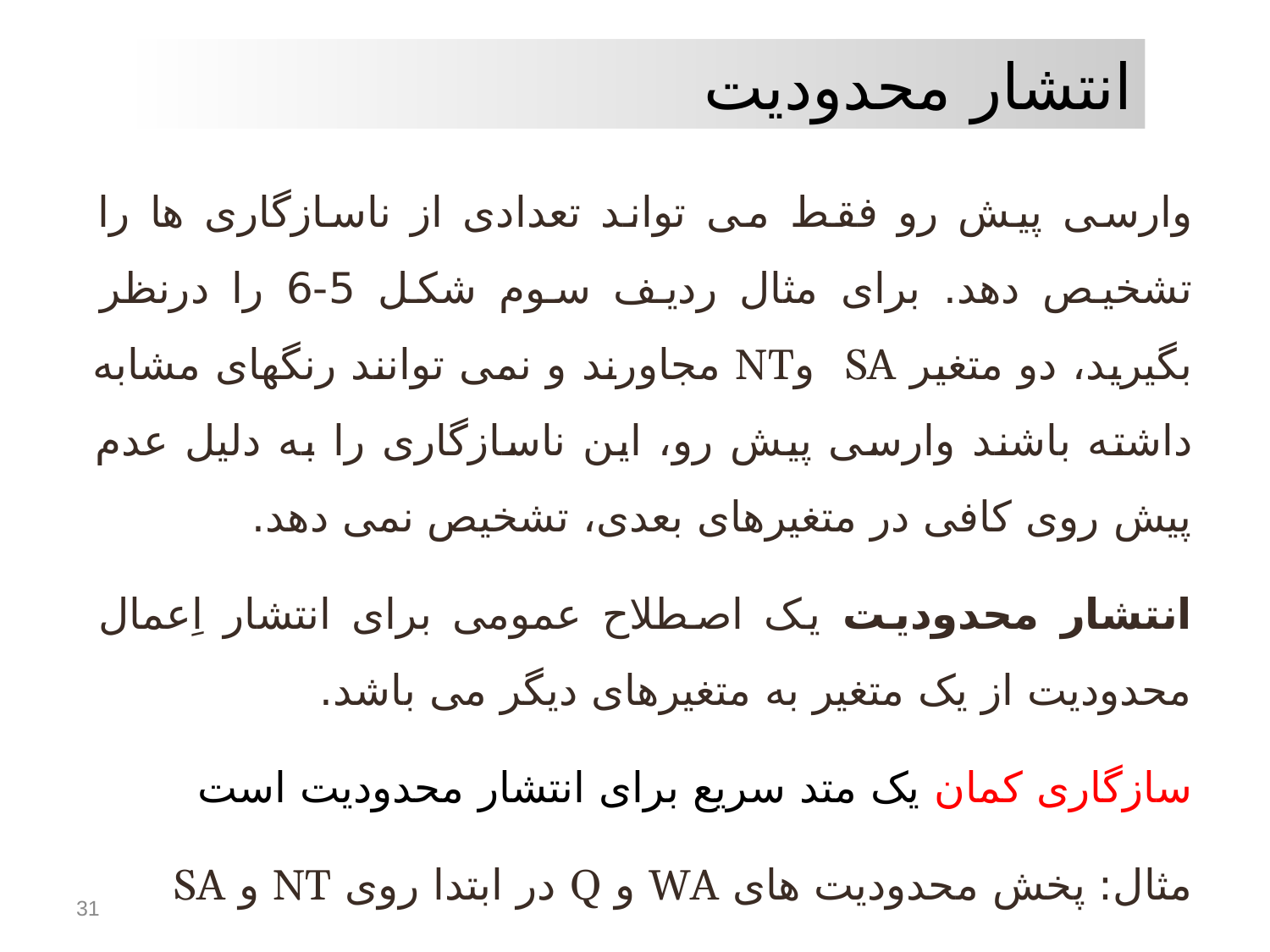

انتشار محدودیت
وارسی پیش رو فقط می تواند تعدادی از ناسازگاری ها را تشخیص دهد. برای مثال ردیف سوم شکل 5-6 را درنظر بگیرید، دو متغیر SA  وNT مجاورند و نمی توانند رنگهای مشابه داشته باشند وارسی پیش رو، این ناسازگاری را به دلیل عدم پیش روی کافی در متغیرهای بعدی، تشخیص نمی دهد.
انتشار محدودیت یک اصطلاح عمومی برای انتشار اِعمال محدودیت از یک متغیر به متغیرهای دیگر می باشد.
سازگاری کمان یک متد سریع برای انتشار محدودیت است
مثال: پخش محدودیت های WA و Q در ابتدا روی NT و SA
31